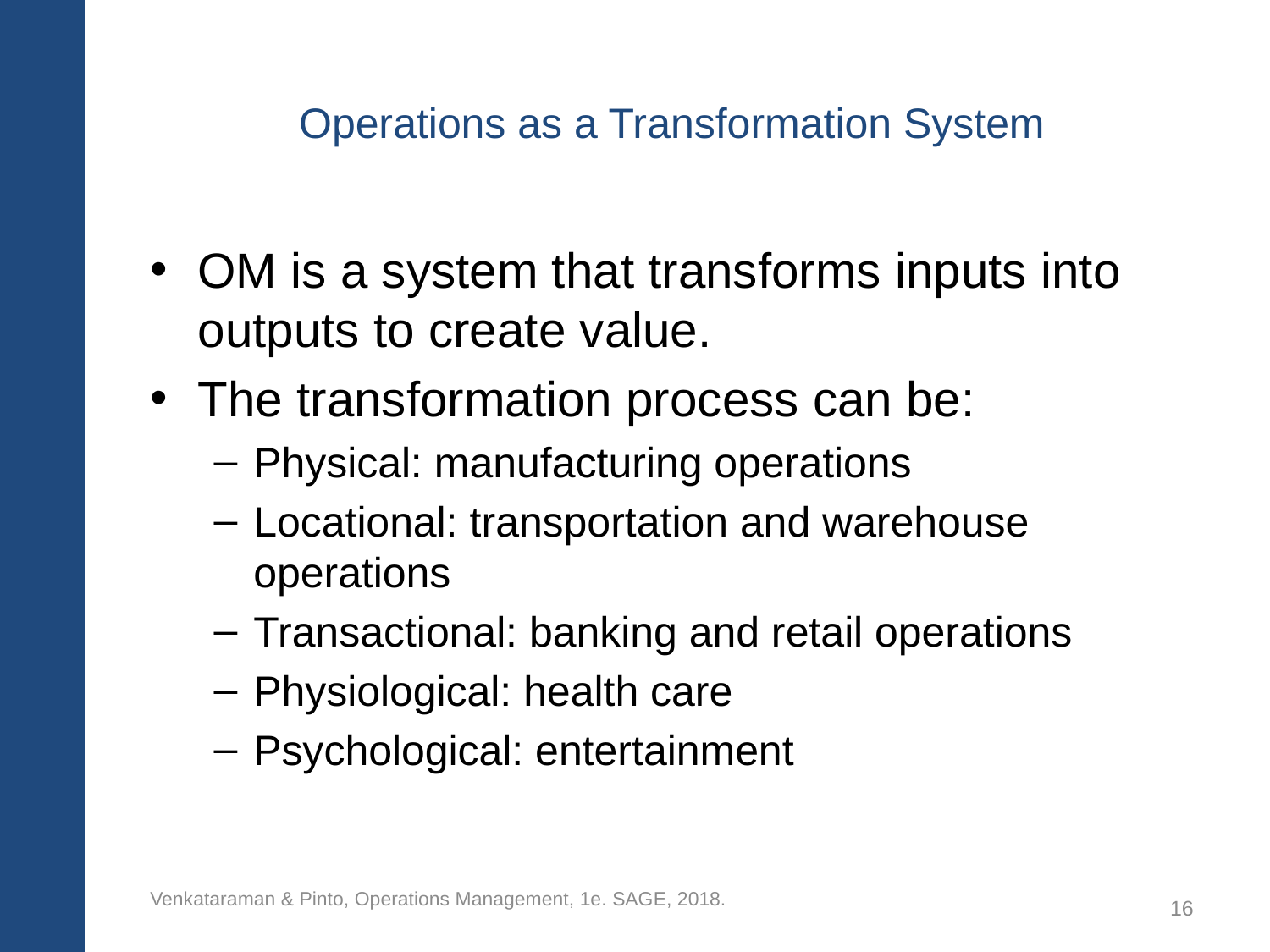

# Operations as a Transformation System
OM is a system that transforms inputs into outputs to create value.
The transformation process can be:
Physical: manufacturing operations
Locational: transportation and warehouse operations
Transactional: banking and retail operations
Physiological: health care
Psychological: entertainment

Venkataraman & Pinto, Operations Management, 1e. SAGE, 2018.
16